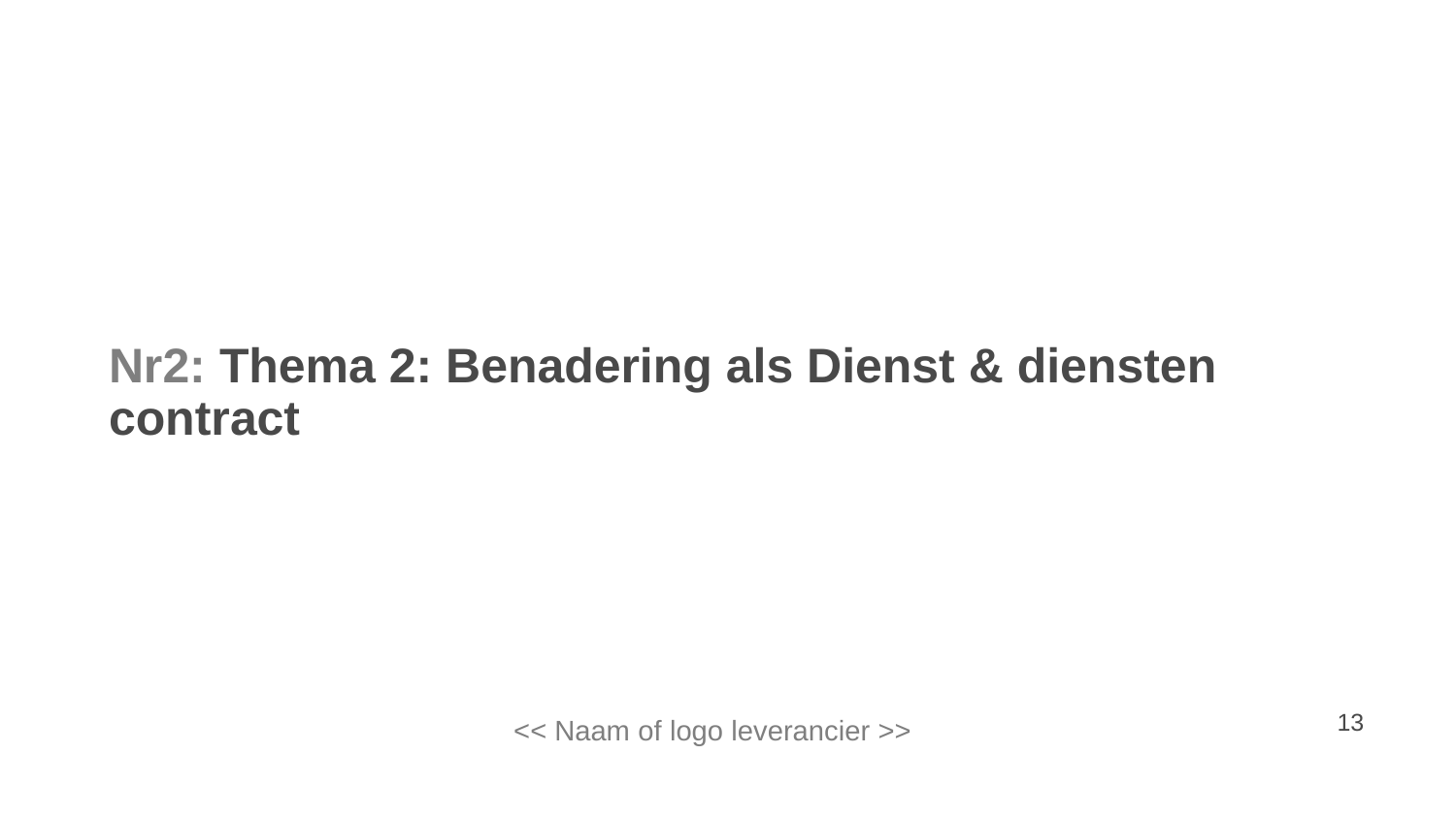

# Nr2: Thema 2: Benadering als Dienst & diensten contract
<< Naam of logo leverancier >>